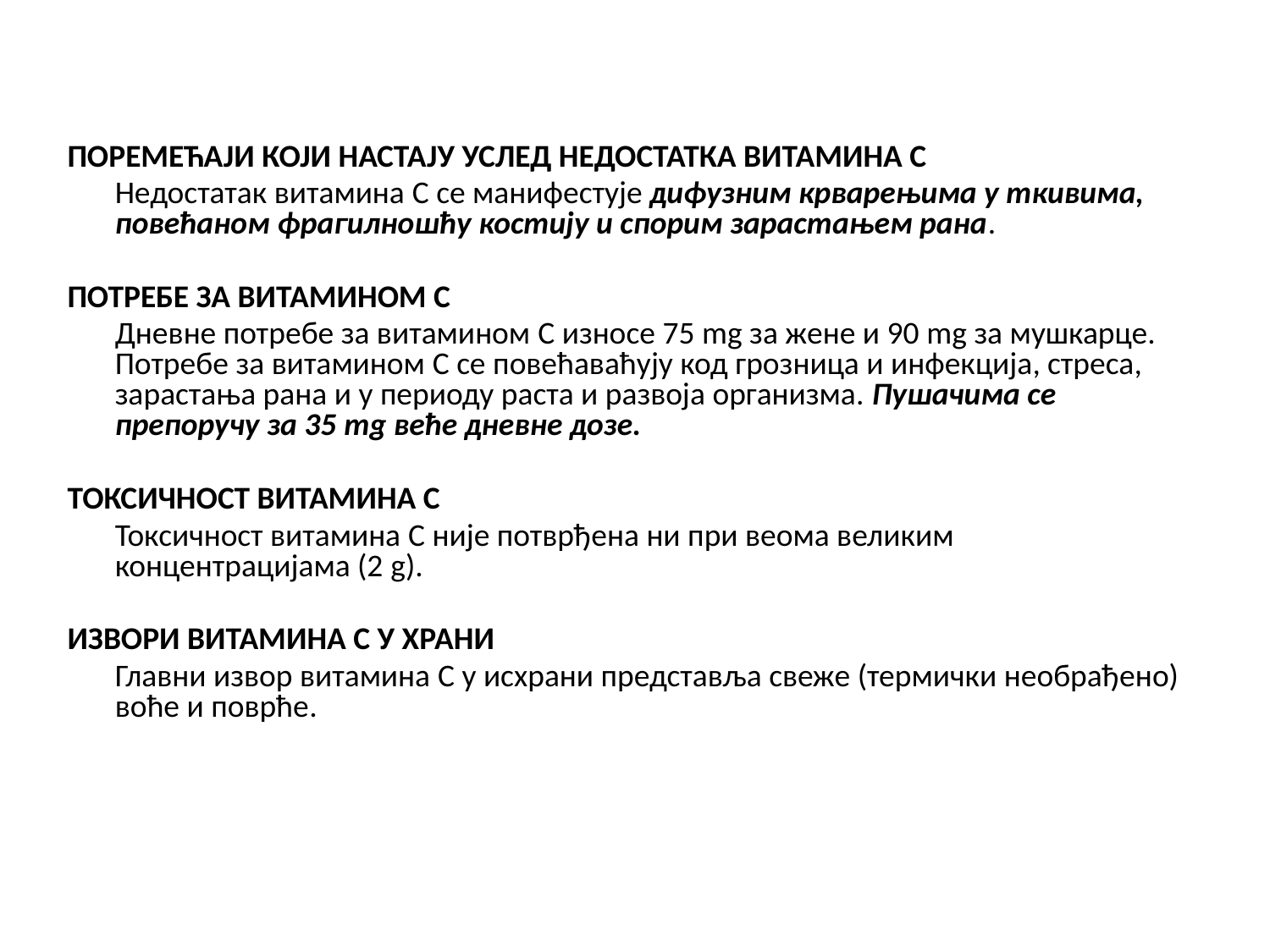

ПОРЕМЕЋАЈИ КОЈИ НАСТАЈУ УСЛЕД НЕДОСТАТКА ВИТАМИНА С
	Недостатак витамина С се манифестује дифузним крварењима у ткивима, повећаном фрагилношћу костију и спорим зарастањем рана.

ПОТРЕБЕ ЗА ВИТАМИНОМ С
	Дневне потребе за витамином С износе 75 mg за жене и 90 mg за мушкарце. Потребе за витамином С се повећаваћују код грозница и инфекција, стреса, зарастања рана и у периоду раста и развоја организма. Пушачима се препоручу за 35 mg веће дневне дозе.

ТОКСИЧНОСТ ВИТАМИНА С
	Токсичност витамина С није потврђена ни при веома великим концентрацијама (2 g).

ИЗВОРИ ВИТАМИНА С У ХРАНИ
	Главни извор витамина С у исхрани представља свеже (термички необрађено) воће и поврће.